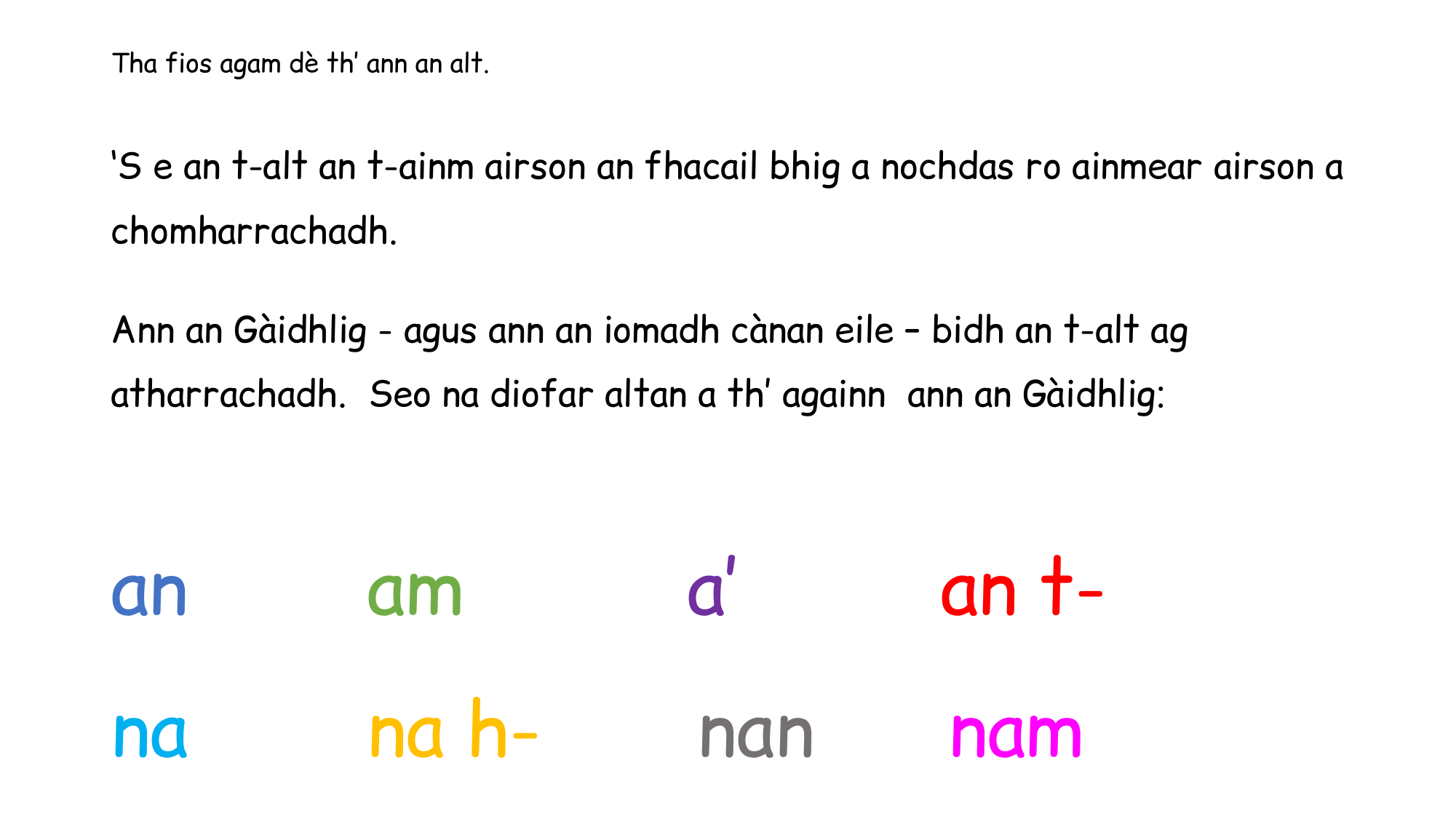

# Tha fios agam dè th’ ann an alt.
‘S e an t-alt an t-ainm airson an fhacail bhig a nochdas ro ainmear airson a chomharrachadh.

Ann an Gàidhlig - agus ann an iomadh cànan eile – bidh an t-alt ag atharrachadh.  Seo na diofar altan a th’ againn  ann an Gàidhlig:

an        am          a’         an t-
na        na h-       nan      nam